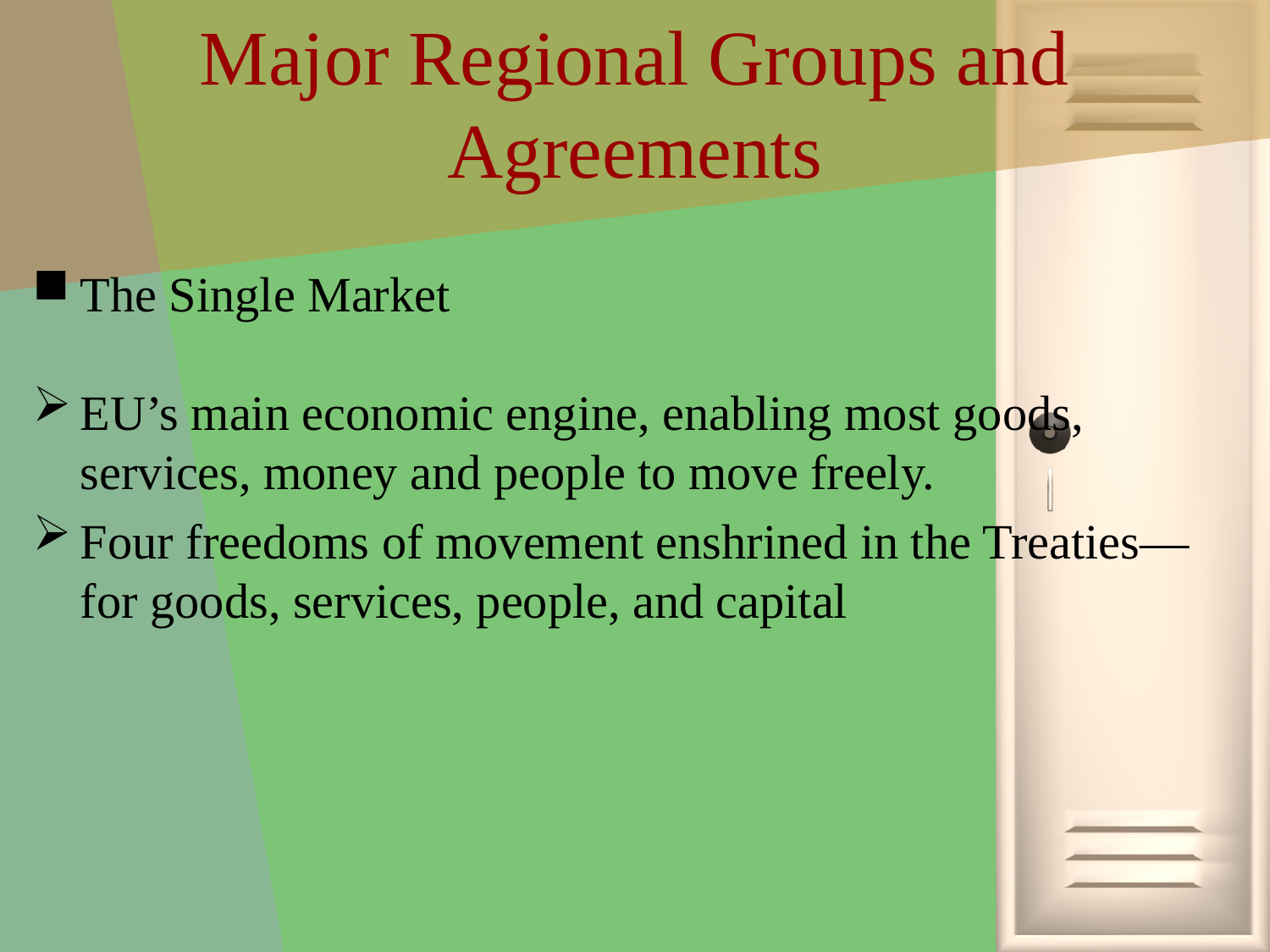

# Major Regional Groups and Agreements
The Single Market

EU’s main economic engine, enabling most goods, services, money and people to move freely.
Four freedoms of movement enshrined in the Treaties— for goods, services, people, and capital